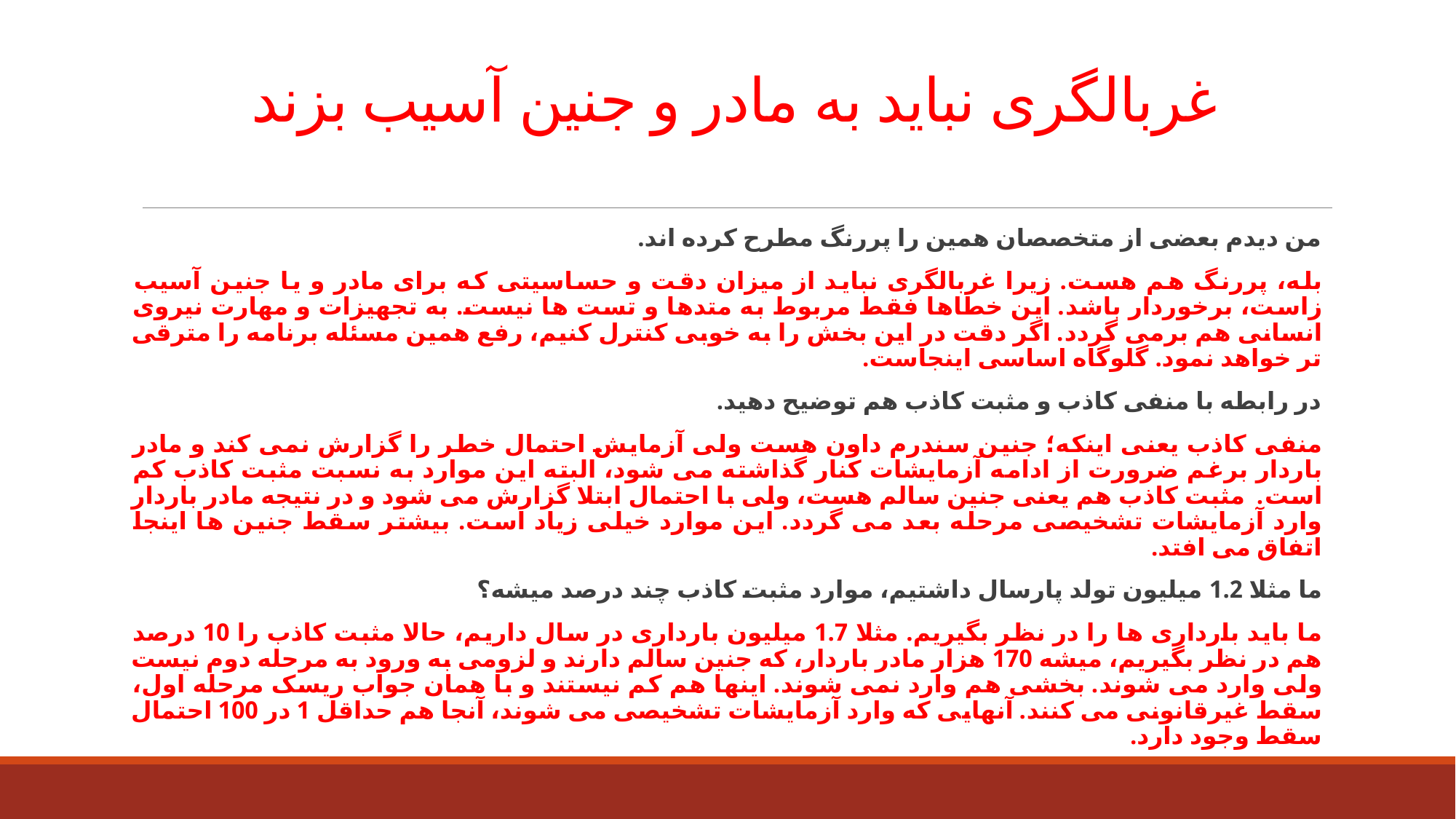

# غربالگری نباید به مادر و جنین آسیب بزند
من دیدم بعضی از متخصصان همین را پررنگ مطرح کرده اند.
بله، پررنگ هم هست. زیرا غربالگری نباید از میزان دقت و حساسیتی که برای مادر و یا جنین آسیب زاست، برخوردار باشد. این خطاها فقط مربوط به متدها و تست ها نیست. به تجهیزات و مهارت نیروی انسانی هم برمی گردد. اگر دقت در این بخش را به خوبی کنترل کنیم، رفع همین مسئله برنامه را مترقی تر خواهد نمود. گلوگاه اساسی اینجاست.
در رابطه با منفی کاذب و مثبت کاذب هم توضیح دهید.
منفی کاذب یعنی اینکه؛ جنین سندرم داون هست ولی آزمایش احتمال خطر را گزارش نمی کند و مادر باردار برغم ضرورت از ادامه آزمایشات کنار گذاشته می شود، البته این موارد به نسبت مثبت کاذب کم است.  مثبت کاذب هم یعنی جنین سالم هست، ولی با احتمال ابتلا گزارش می شود و در نتیجه مادر باردار وارد آزمایشات تشخیصی مرحله بعد می گردد. این موارد خیلی زیاد است. بیشتر سقط جنین ها اینجا اتفاق می افتد.
ما مثلا 1.2 میلیون تولد پارسال داشتیم، موارد مثبت کاذب چند درصد میشه؟
ما باید بارداری ها را در نظر بگیریم. مثلا 1.7 میلیون بارداری در سال داریم، حالا مثبت کاذب را 10 درصد هم در نظر بگیریم، میشه 170 هزار مادر باردار، که جنین سالم دارند و لزومی به ورود به مرحله دوم نیست ولی وارد می شوند. بخشی هم وارد نمی شوند. اینها هم کم نیستند و با همان جواب ریسک مرحله اول، سقط غیرقانونی می کنند. آنهایی که وارد آزمایشات تشخیصی می شوند، آنجا هم حداقل 1 در 100 احتمال سقط وجود دارد.